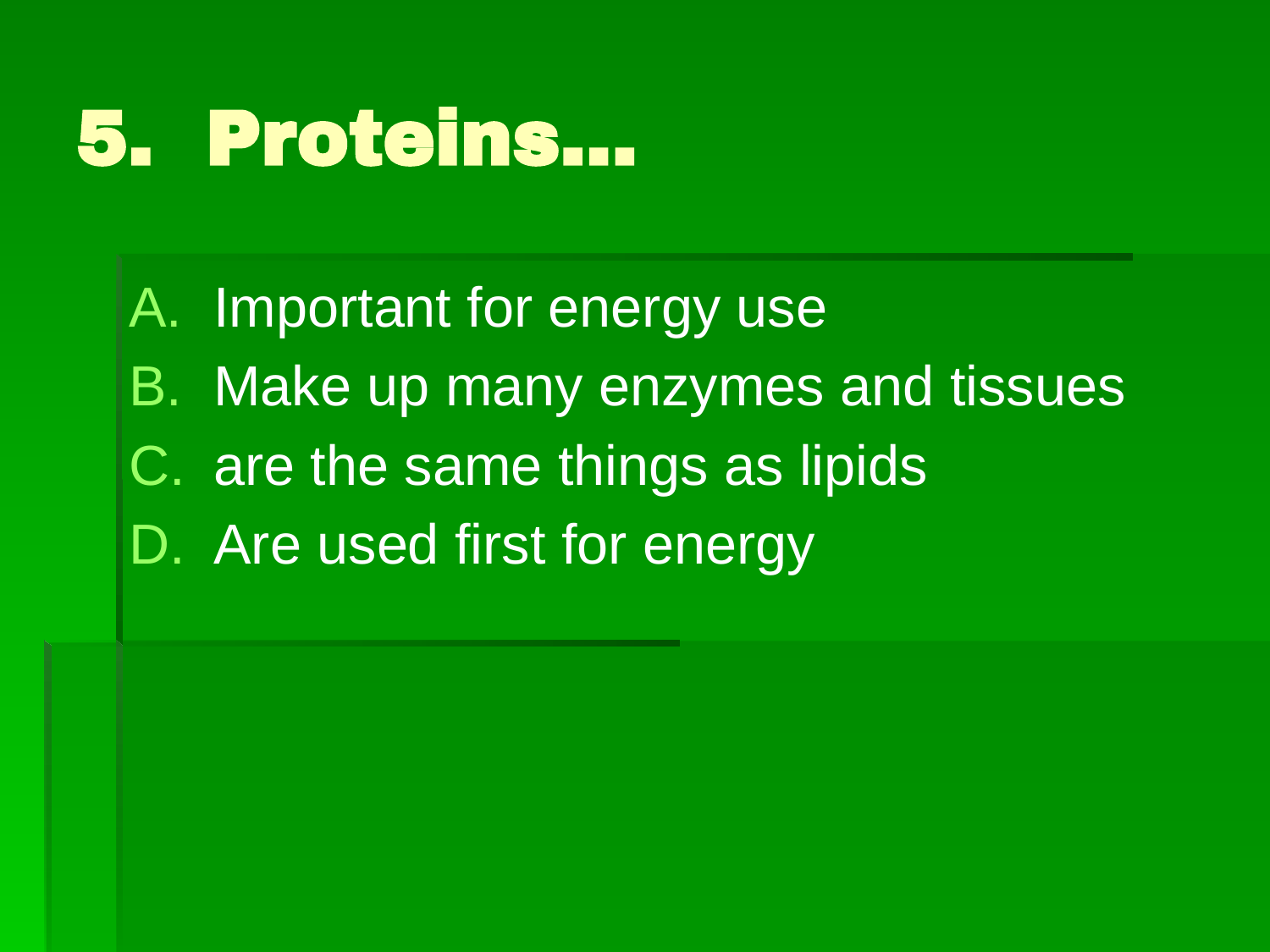

# 5.  Proteins…
Important for energy use
Make up many enzymes and tissues
are the same things as lipids
Are used first for energy